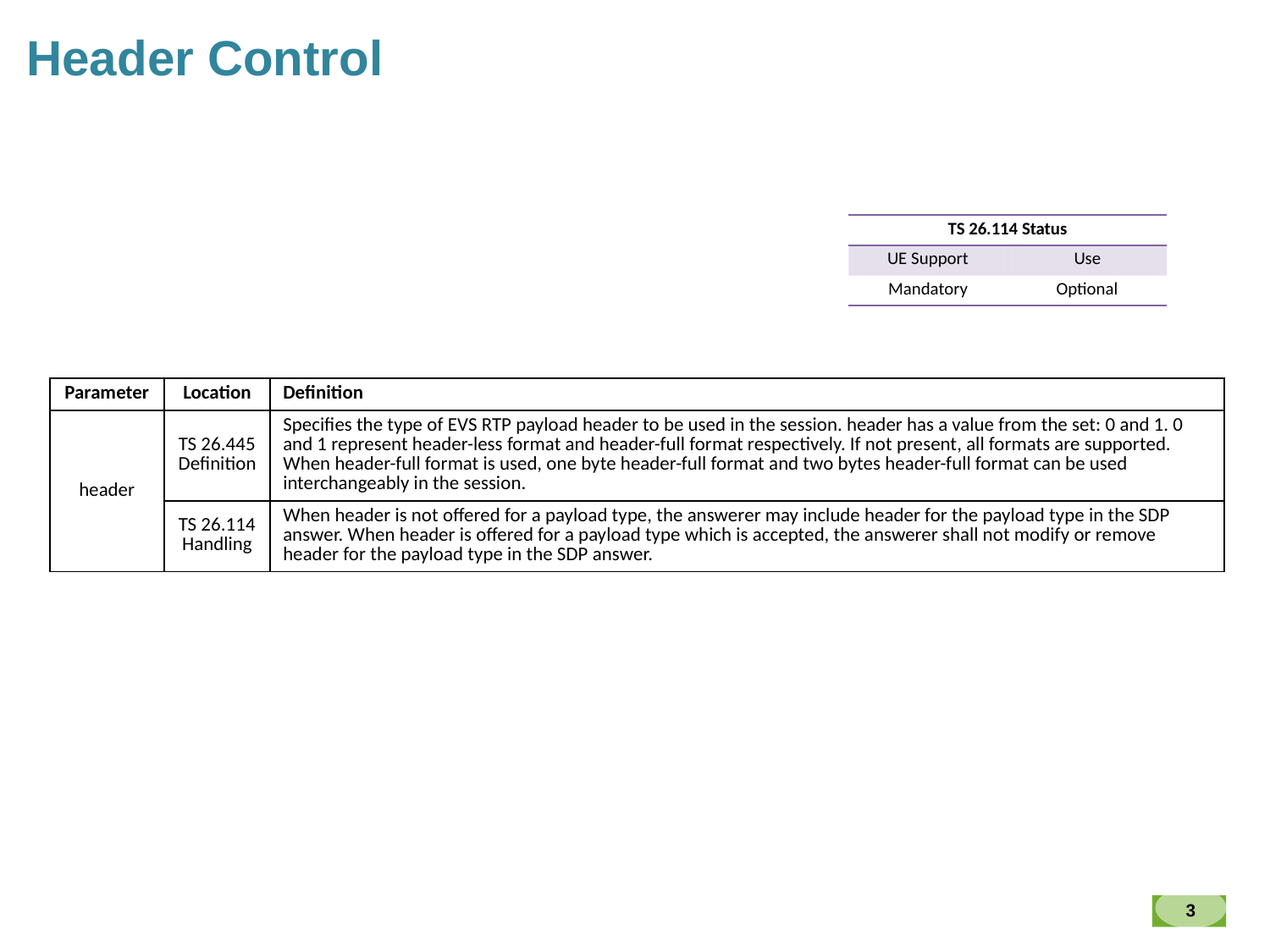

Header Control
| TS 26.114 Status |  |
| --- | --- |
| UE Support | Use |
| Mandatory | Optional |
| Parameter | Location | Definition |
| --- | --- | --- |
| header | TS 26.445 Definition | Specifies the type of EVS RTP payload header to be used in the session. header has a value from the set: 0 and 1. 0 and 1 represent header-less format and header-full format respectively. If not present, all formats are supported. When header-full format is used, one byte header-full format and two bytes header-full format can be used interchangeably in the session. |
|  | TS 26.114 Handling | When header is not offered for a payload type, the answerer may include header for the payload type in the SDP answer. When header is offered for a payload type which is accepted, the answerer shall not modify or remove header for the payload type in the SDP answer. |